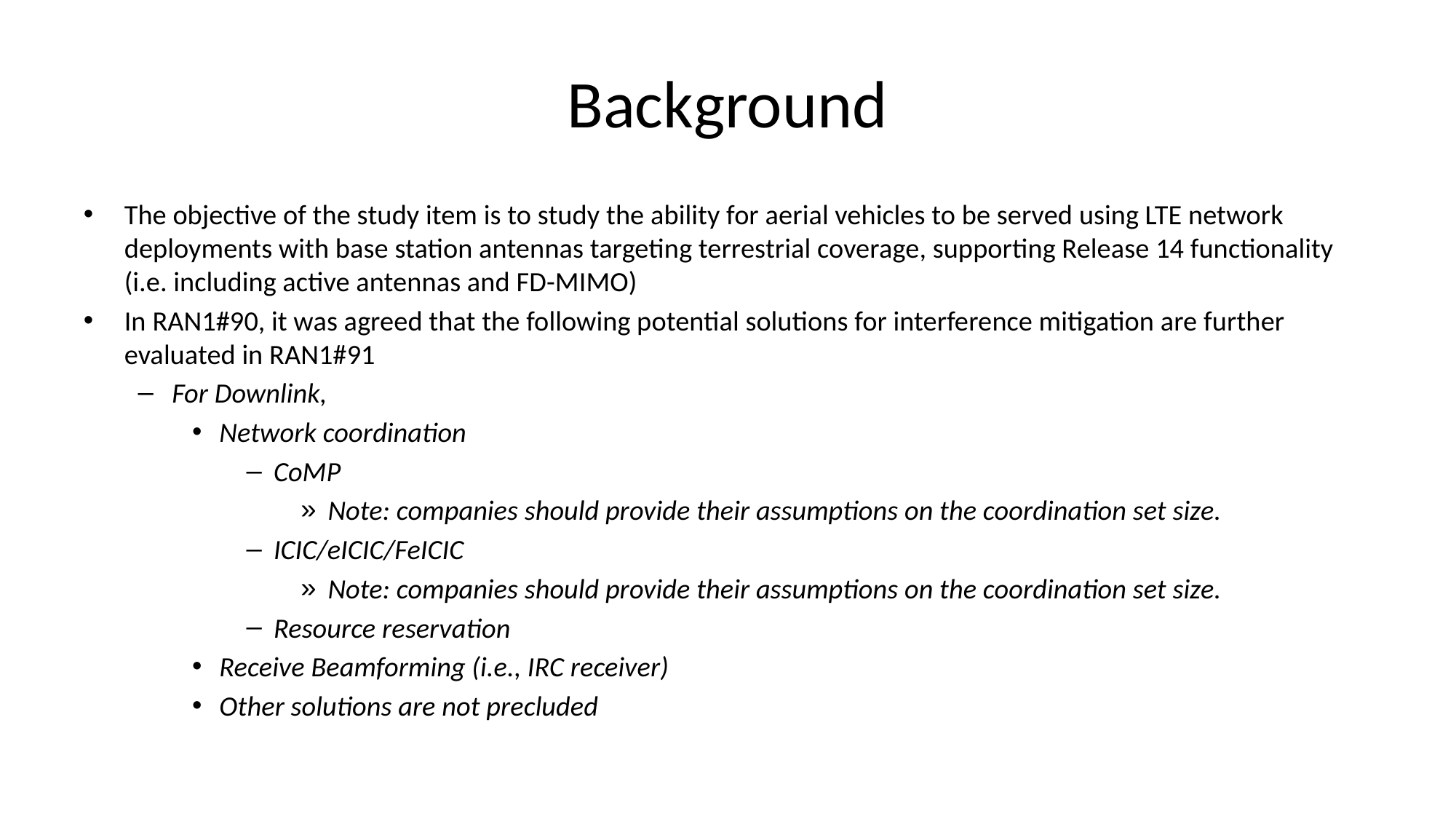

# Background
The objective of the study item is to study the ability for aerial vehicles to be served using LTE network deployments with base station antennas targeting terrestrial coverage, supporting Release 14 functionality (i.e. including active antennas and FD-MIMO)
In RAN1#90, it was agreed that the following potential solutions for interference mitigation are further evaluated in RAN1#91
For Downlink,
Network coordination
CoMP
Note: companies should provide their assumptions on the coordination set size.
ICIC/eICIC/FeICIC
Note: companies should provide their assumptions on the coordination set size.
Resource reservation
Receive Beamforming (i.e., IRC receiver)
Other solutions are not precluded